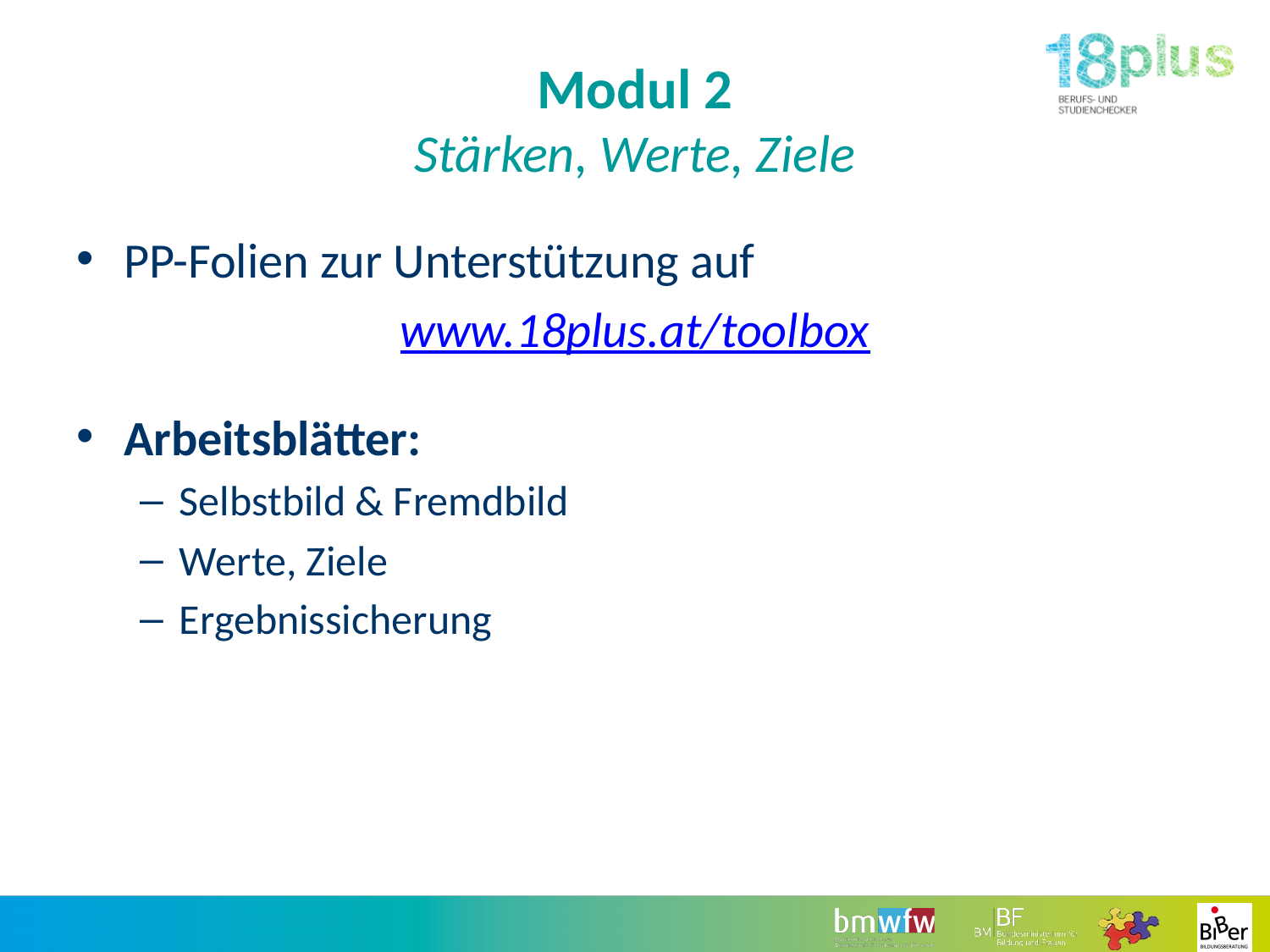

# Modul 2 Stärken, Werte, Ziele
PP-Folien zur Unterstützung auf
www.18plus.at/toolbox

Arbeitsblätter:
Selbstbild & Fremdbild
Werte, Ziele
Ergebnissicherung